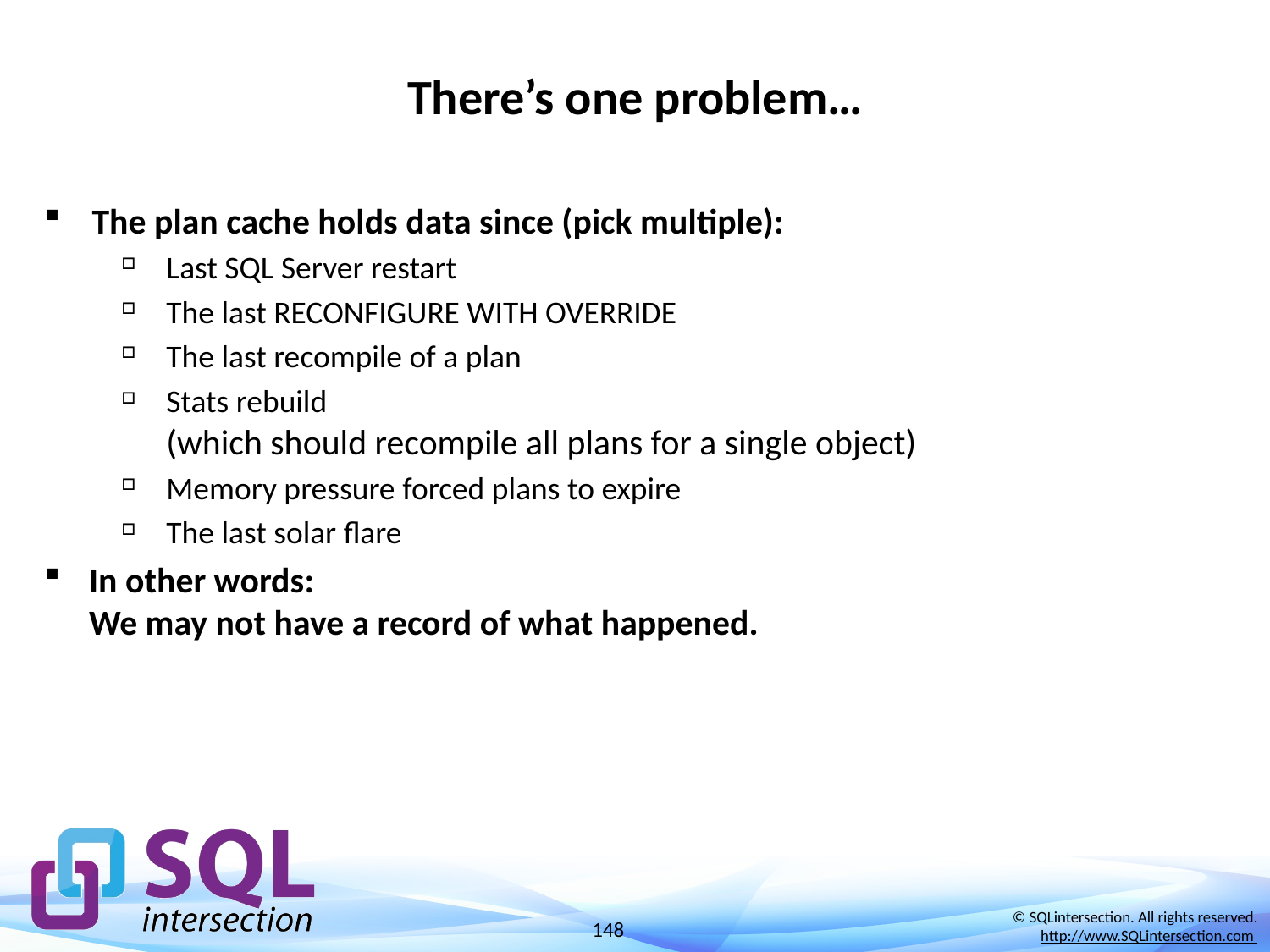

# There’s one problem…
The plan cache holds data since (pick multiple):
Last SQL Server restart
The last RECONFIGURE WITH OVERRIDE
The last recompile of a plan
Stats rebuild
(which should recompile all plans for a single object)
Memory pressure forced plans to expire
The last solar flare
In other words:
We may not have a record of what happened.